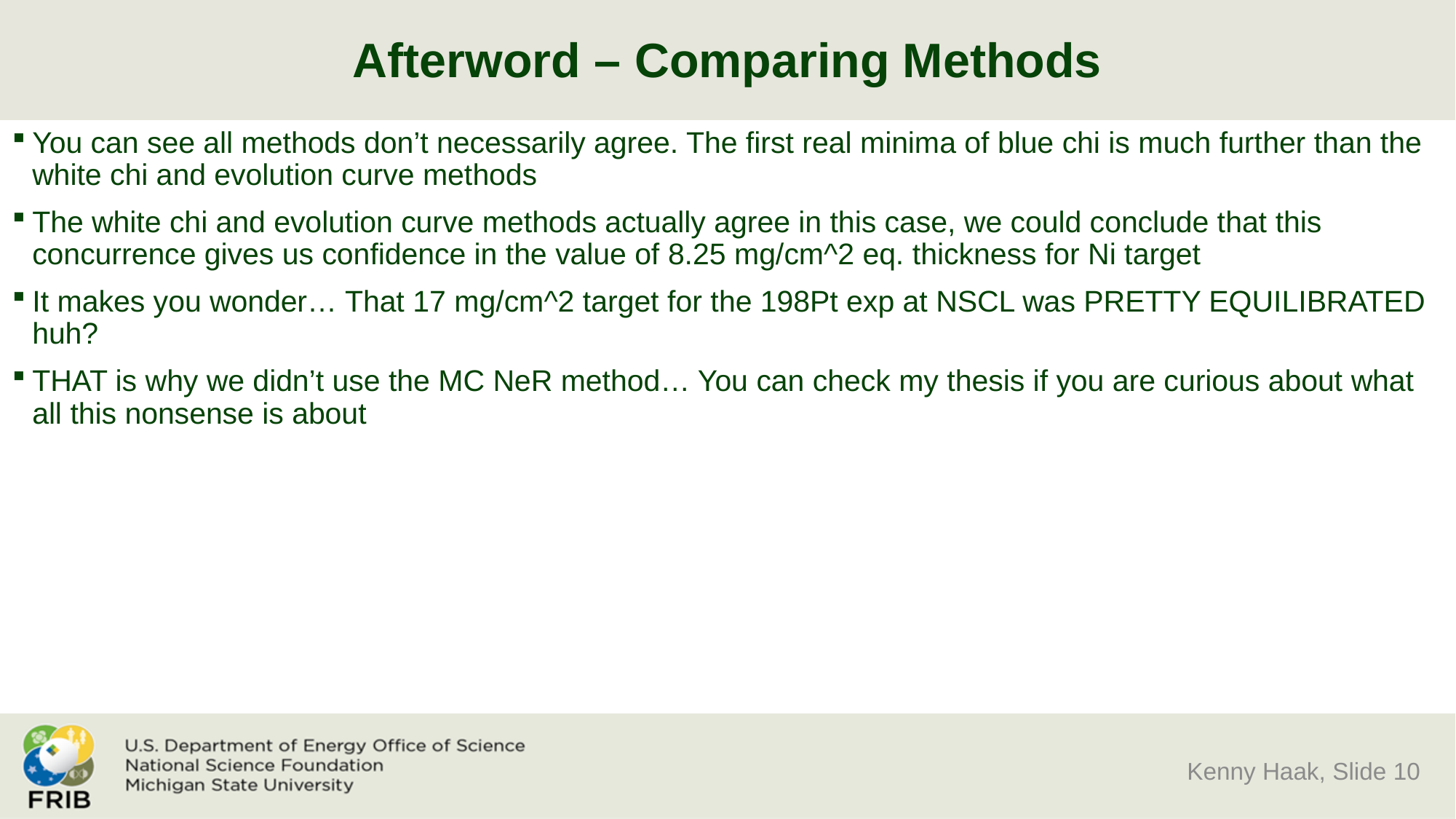

# Afterword – Comparing Methods
You can see all methods don’t necessarily agree. The first real minima of blue chi is much further than the white chi and evolution curve methods
The white chi and evolution curve methods actually agree in this case, we could conclude that this concurrence gives us confidence in the value of 8.25 mg/cm^2 eq. thickness for Ni target
It makes you wonder… That 17 mg/cm^2 target for the 198Pt exp at NSCL was PRETTY EQUILIBRATED huh?
THAT is why we didn’t use the MC NeR method… You can check my thesis if you are curious about what all this nonsense is about